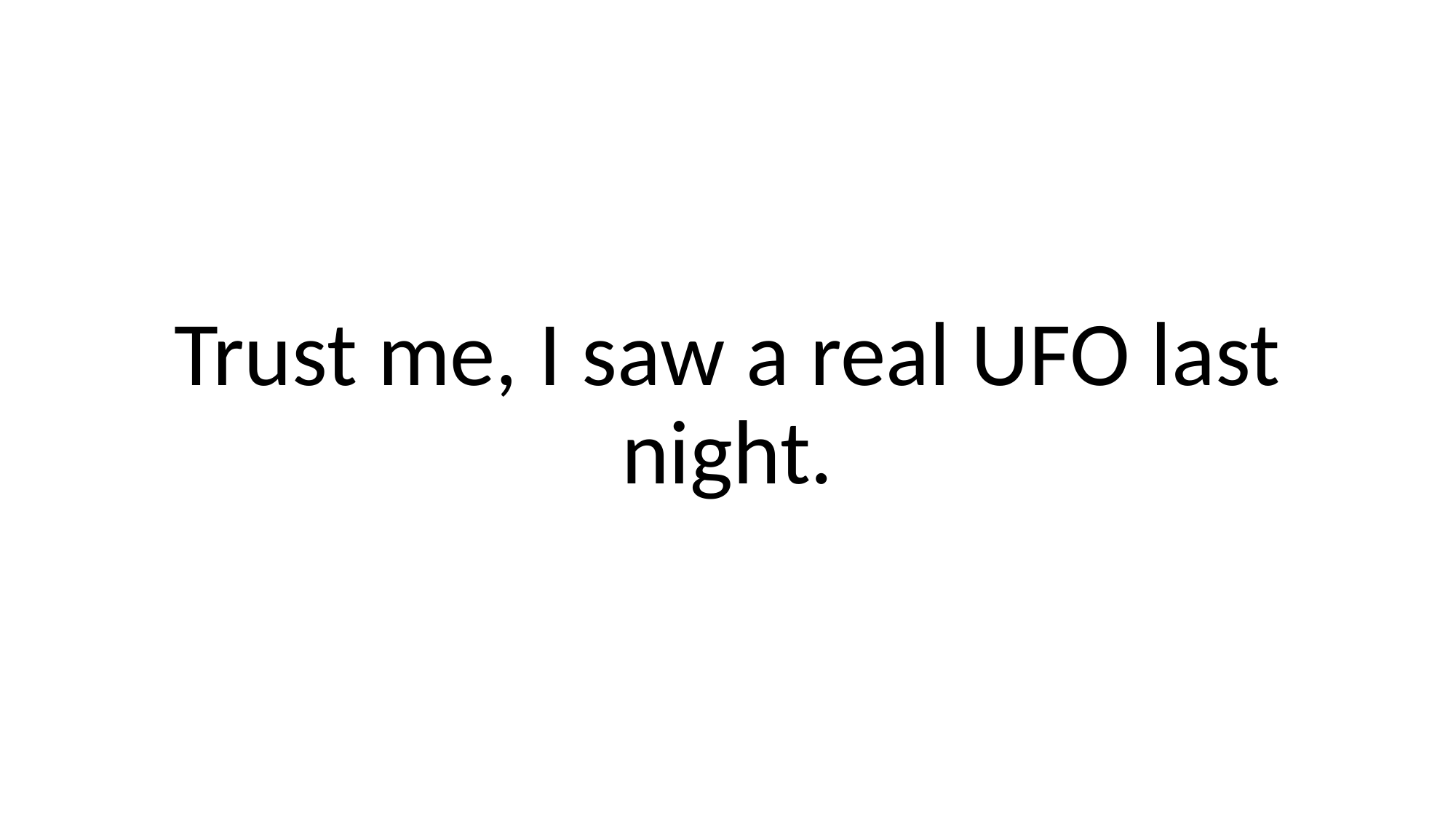

# Trust me, I saw a real UFO last night.